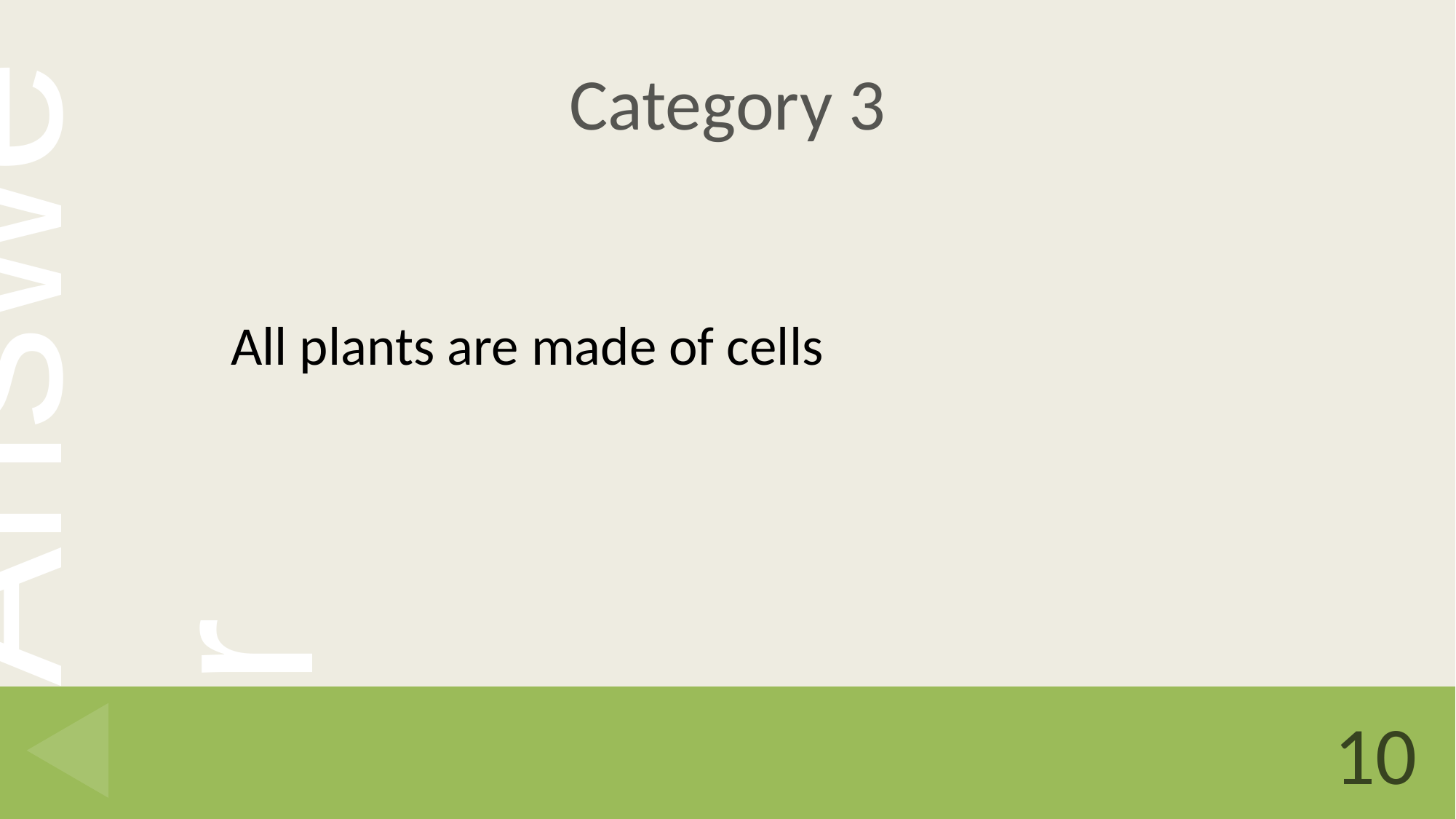

# Category 3
All plants are made of cells
10